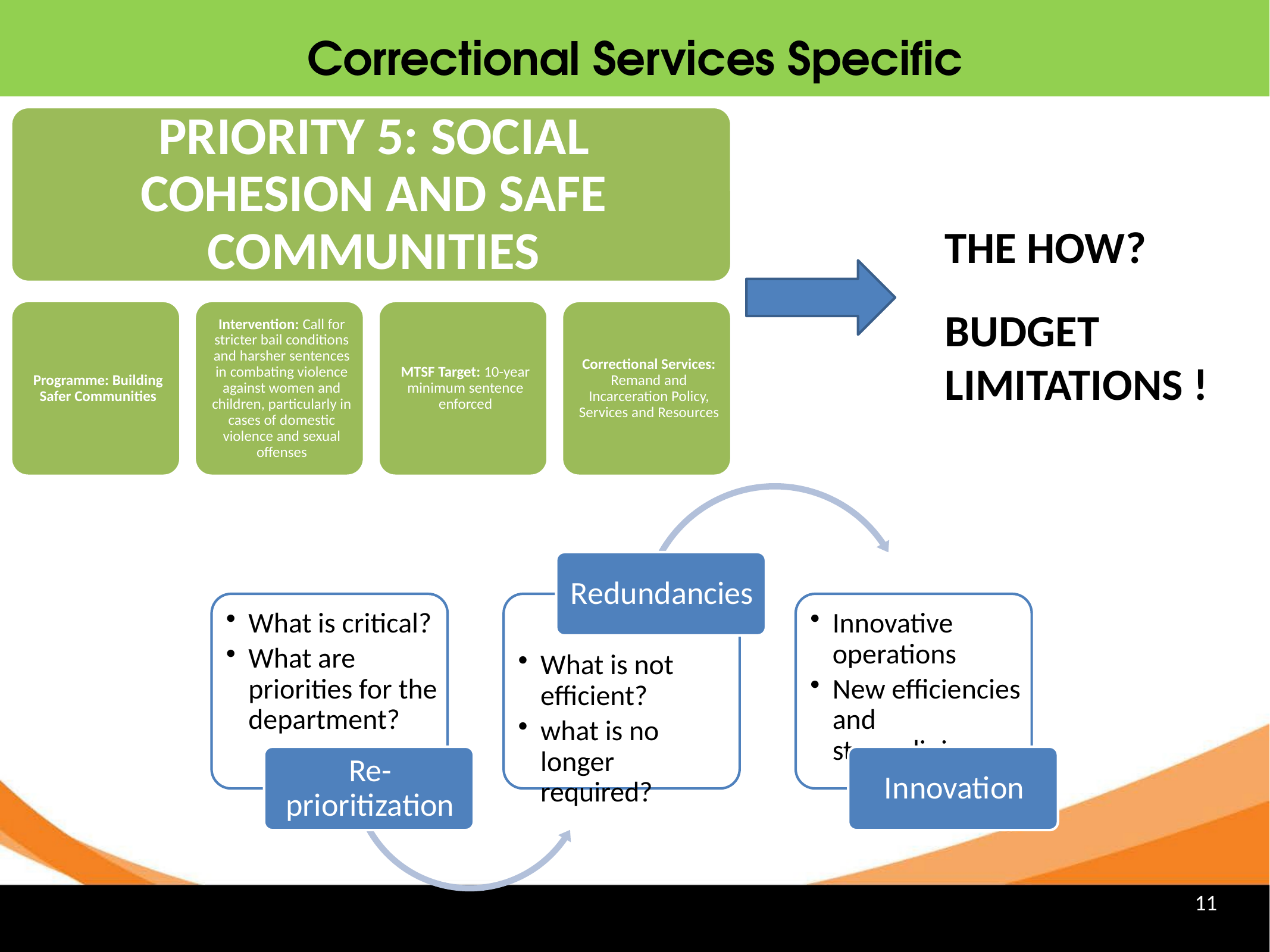

# Correctional Services Specific
PRIORITY 5: SOCIAL COHESION AND SAFE COMMUNITIES
Programme: Building Safer Communities
Intervention: Call for stricter bail conditions and harsher sentences in combating violence against women and children, particularly in cases of domestic violence and sexual offenses
MTSF Target: 10-year minimum sentence enforced
Correctional Services: Remand and Incarceration Policy, Services and Resources
THE HOW?

BUDGET LIMITATIONS !
What is critical?
What are priorities for the department?
Re- prioritization
What is not efficient?
what is no longer required?
Redundancies
Innovative operations
New efficiencies and streamlining
Innovation
11